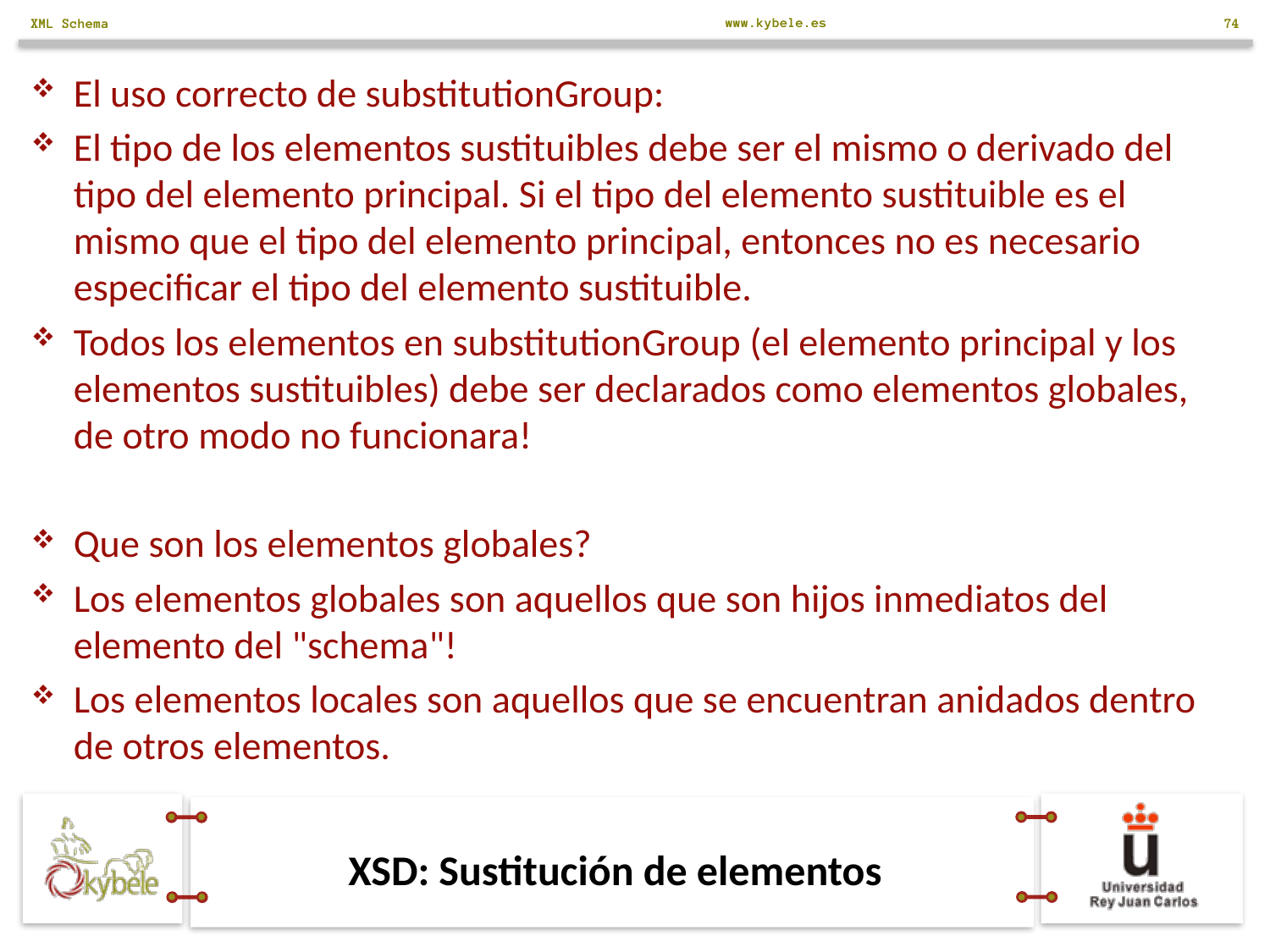

XML Schema
74
El uso correcto de substitutionGroup:
El tipo de los elementos sustituibles debe ser el mismo o derivado del tipo del elemento principal. Si el tipo del elemento sustituible es el mismo que el tipo del elemento principal, entonces no es necesario especificar el tipo del elemento sustituible.
Todos los elementos en substitutionGroup (el elemento principal y los elementos sustituibles) debe ser declarados como elementos globales, de otro modo no funcionara!

Que son los elementos globales?
Los elementos globales son aquellos que son hijos inmediatos del elemento del "schema"!
Los elementos locales son aquellos que se encuentran anidados dentro de otros elementos.
# XSD: Sustitución de elementos